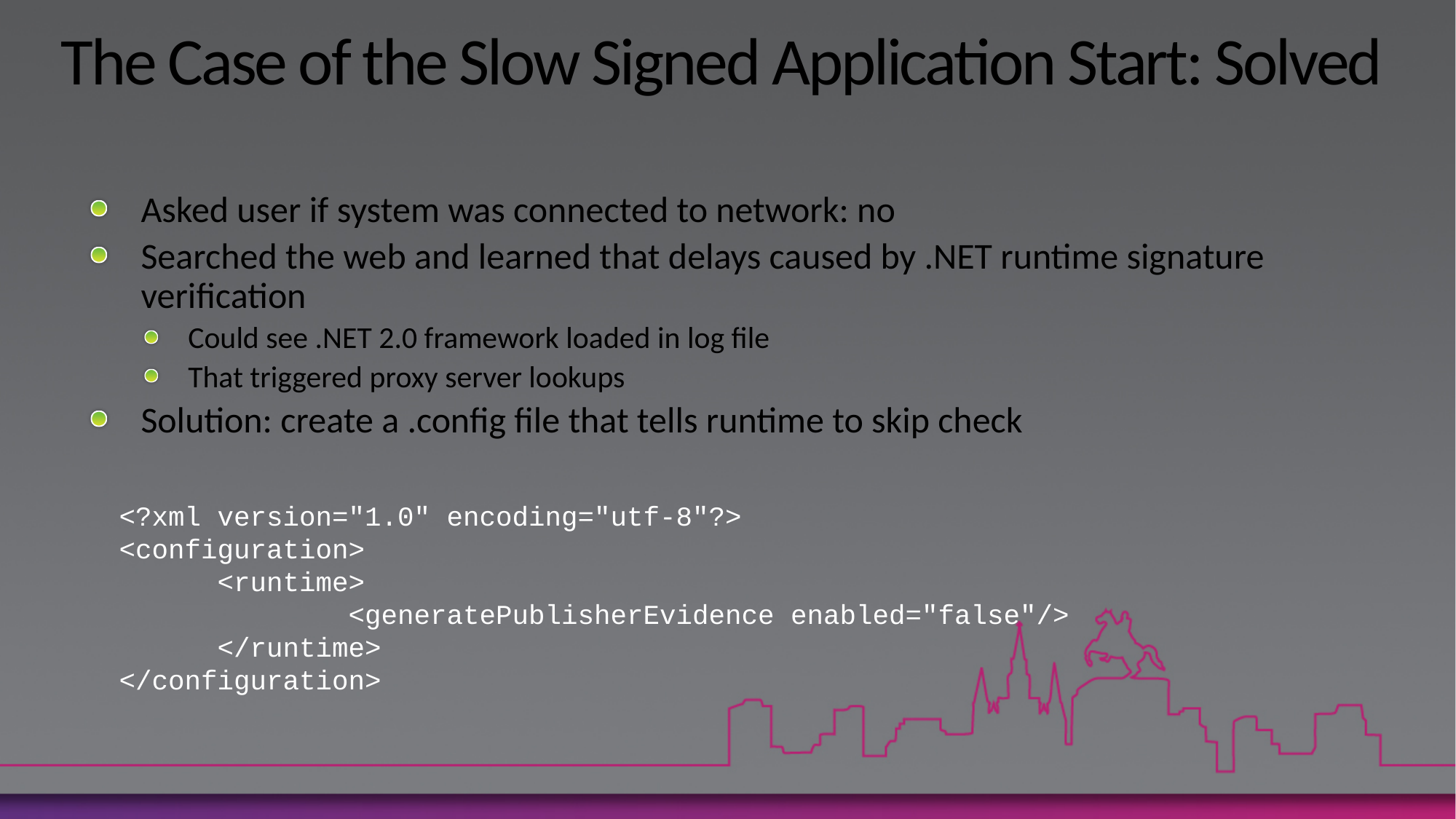

# The Case of the Slow Signed Application Start: Solved
Asked user if system was connected to network: no
Searched the web and learned that delays caused by .NET runtime signature verification
Could see .NET 2.0 framework loaded in log file
That triggered proxy server lookups
Solution: create a .config file that tells runtime to skip check

<?xml version="1.0" encoding="utf-8"?>
<configuration>
      <runtime>
              <generatePublisherEvidence enabled="false"/>
      </runtime>
</configuration>